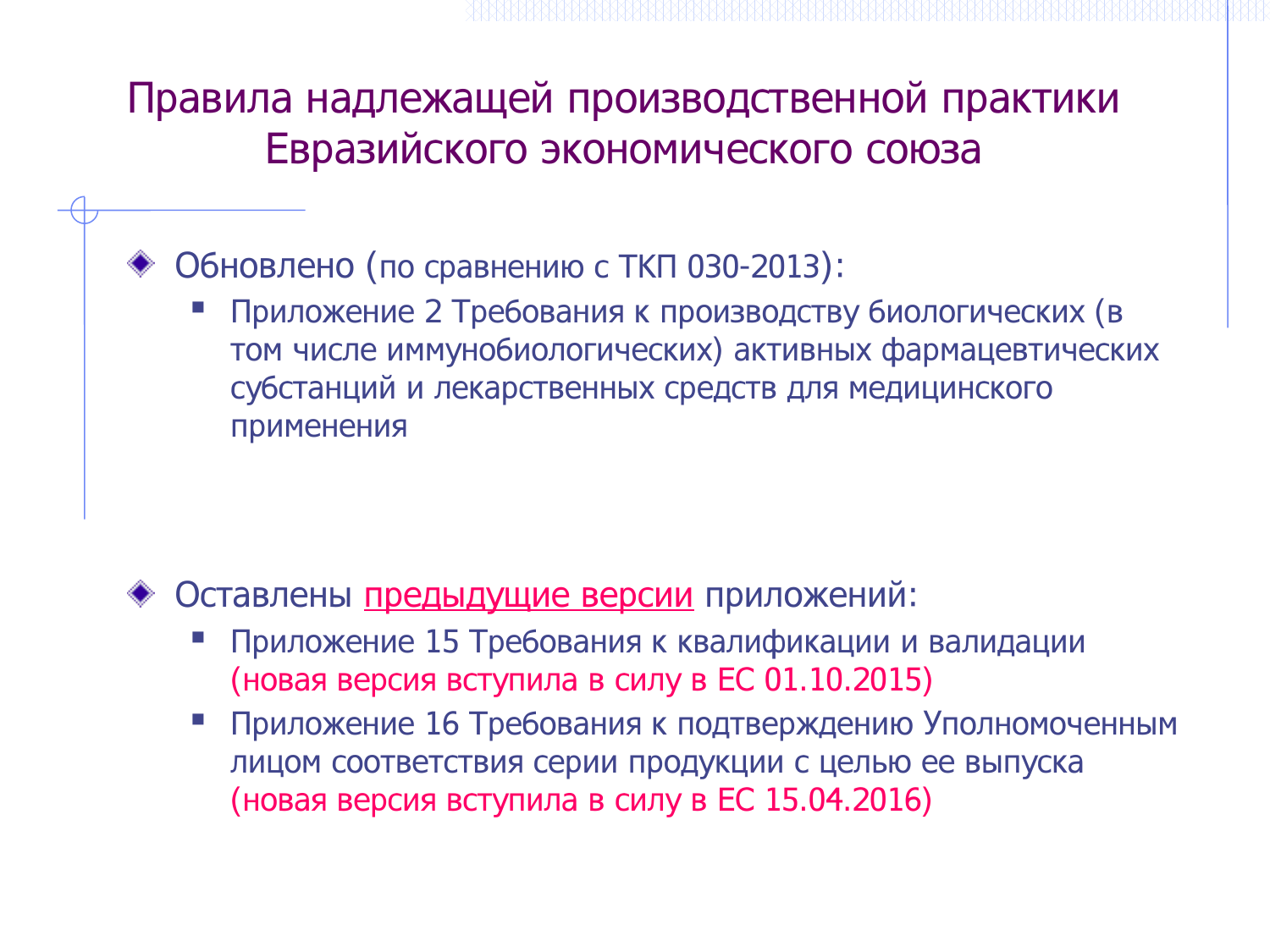

Правила надлежащей производственной практики Евразийского экономического союза
Обновлено (по сравнению с ТКП 030-2013):
Приложение 2 Требования к производству биологических (в том числе иммунобиологических) активных фармацевтических субстанций и лекарственных средств для медицинского применения

Оставлены предыдущие версии приложений:
Приложение 15 Требования к квалификации и валидации
(новая версия вступила в силу в ЕС 01.10.2015)
Приложение 16 Требования к подтверждению Уполномоченным лицом соответствия серии продукции с целью ее выпуска
(новая версия вступила в силу в ЕС 15.04.2016)